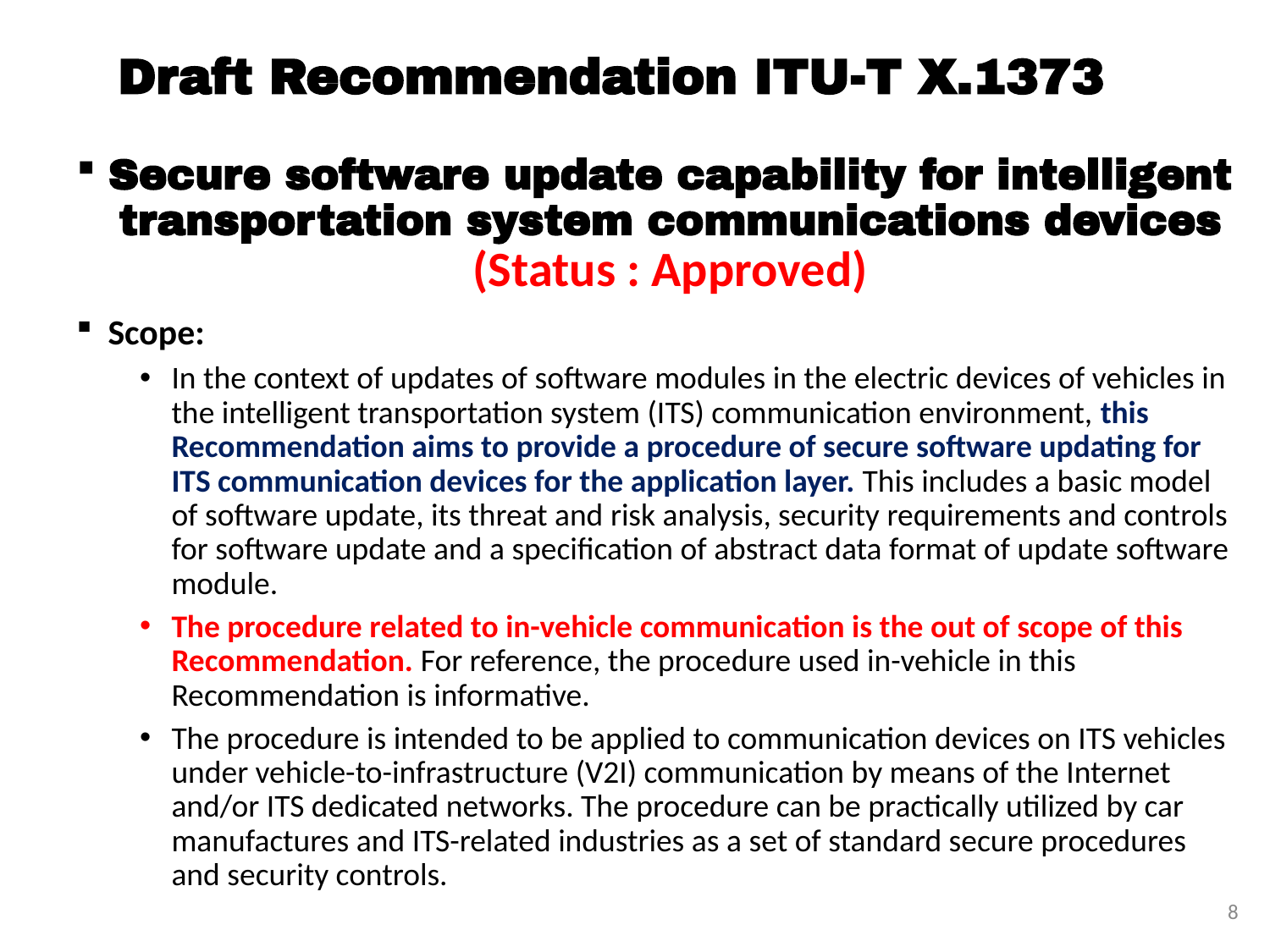

# Draft Recommendation ITU-T X.1373
Secure software update capability for intelligent transportation system communications devices
(Status : Approved)
Scope:
In the context of updates of software modules in the electric devices of vehicles in the intelligent transportation system (ITS) communication environment, this Recommendation aims to provide a procedure of secure software updating for ITS communication devices for the application layer. This includes a basic model of software update, its threat and risk analysis, security requirements and controls for software update and a specification of abstract data format of update software module.
The procedure related to in-vehicle communication is the out of scope of this Recommendation. For reference, the procedure used in-vehicle in this Recommendation is informative.
The procedure is intended to be applied to communication devices on ITS vehicles under vehicle-to-infrastructure (V2I) communication by means of the Internet and/or ITS dedicated networks. The procedure can be practically utilized by car manufactures and ITS-related industries as a set of standard secure procedures and security controls.

8